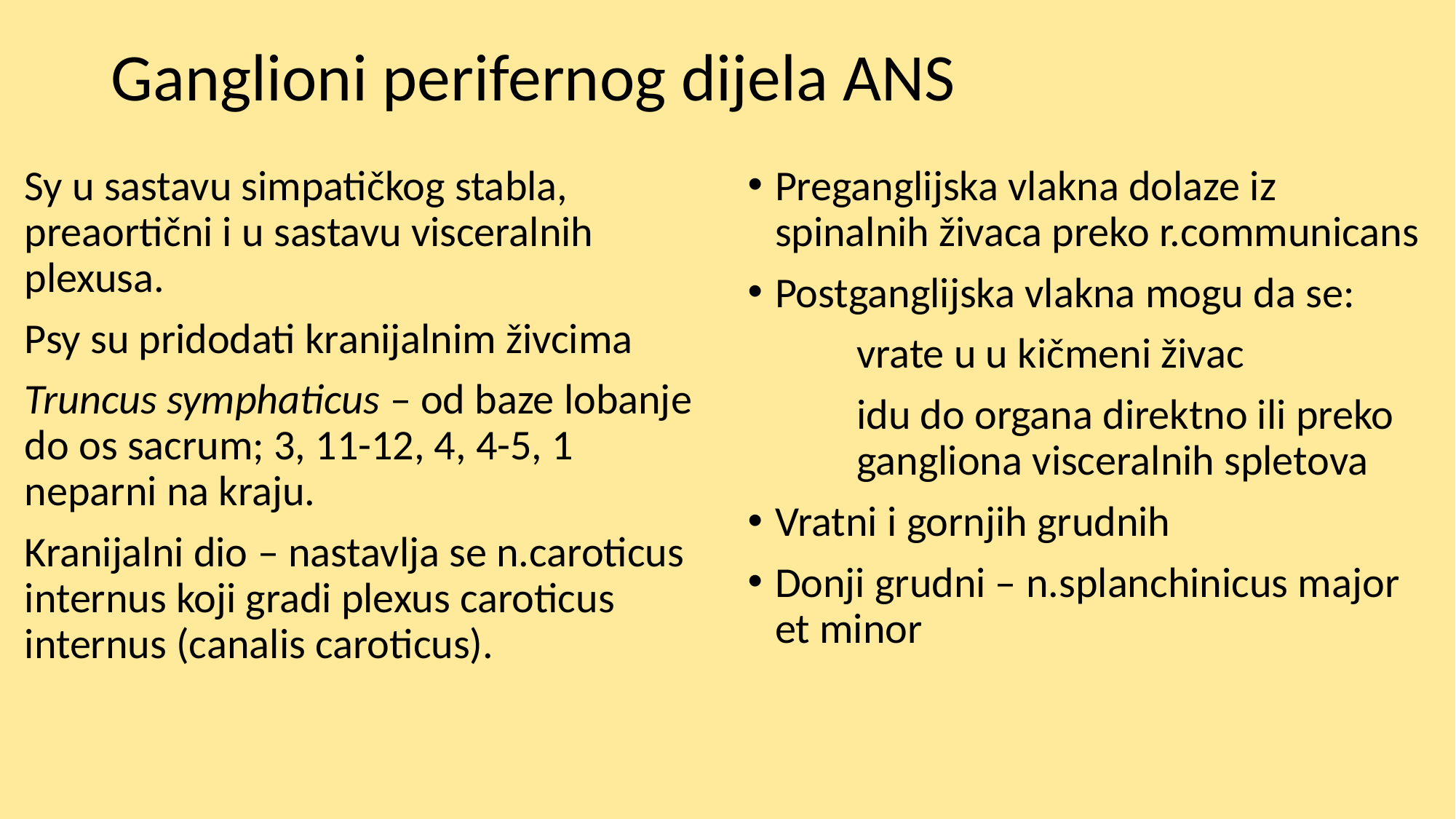

# Ganglioni perifernog dijela ANS
Sy u sastavu simpatičkog stabla, preaortični i u sastavu visceralnih plexusa.
Psy su pridodati kranijalnim živcima
Truncus symphaticus – od baze lobanje do os sacrum; 3, 11-12, 4, 4-5, 1 neparni na kraju.
Kranijalni dio – nastavlja se n.caroticus internus koji gradi plexus caroticus internus (canalis caroticus).

Preganglijska vlakna dolaze iz spinalnih živaca preko r.communicans
Postganglijska vlakna mogu da se:
	vrate u u kičmeni živac
	idu do organa direktno ili preko 	gangliona visceralnih spletova
Vratni i gornjih grudnih
Donji grudni – n.splanchinicus major et minor